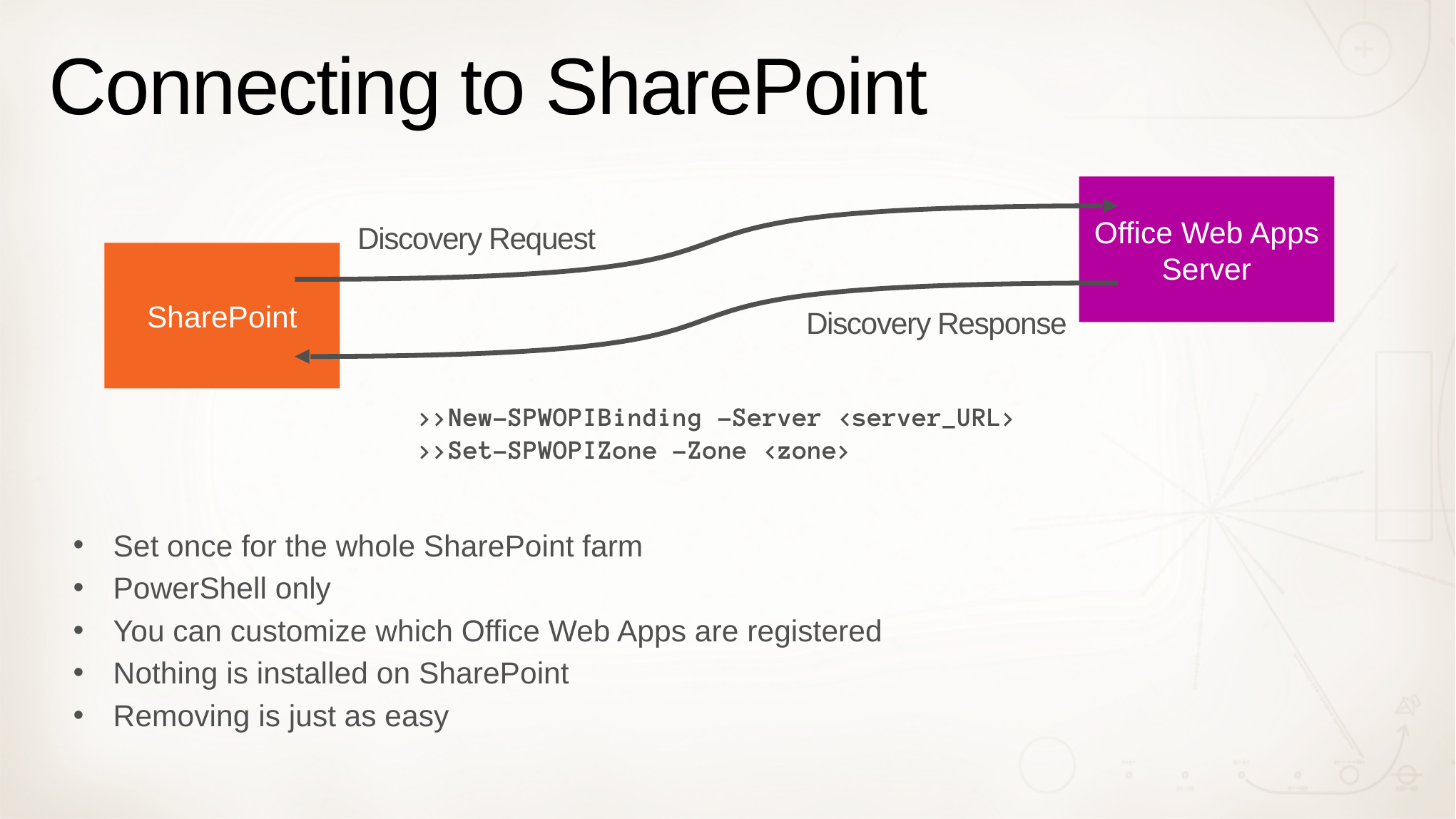

# Connecting to SharePoint
Office Web Apps
Server
Discovery Request
SharePoint
Discovery Response
>>New-SPWOPIBinding –Server <server_URL>
>>Set-SPWOPIZone –Zone <zone>
Set once for the whole SharePoint farm
PowerShell only
You can customize which Office Web Apps are registered
Nothing is installed on SharePoint
Removing is just as easy